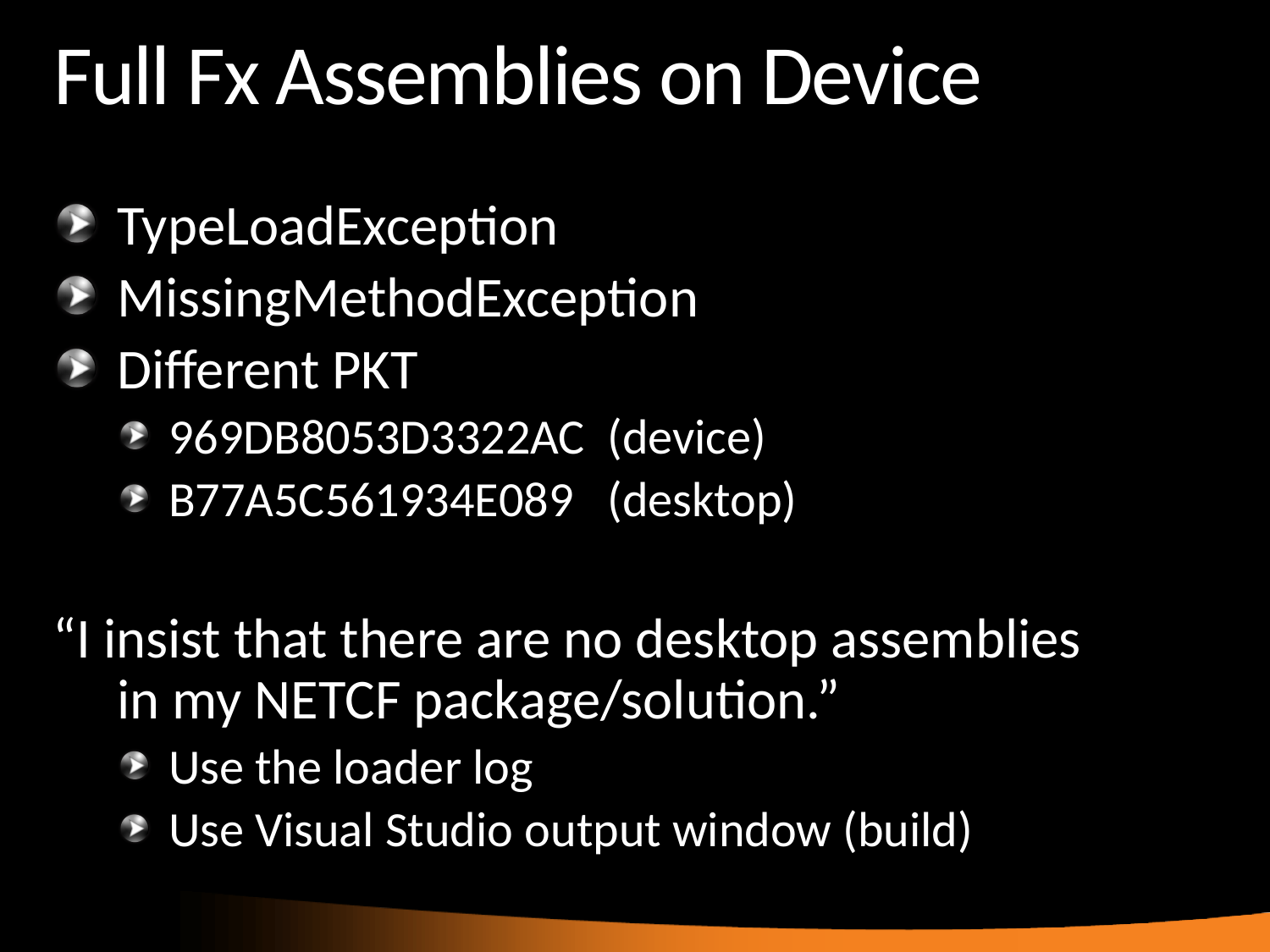

# Full Fx Assemblies on Device
TypeLoadException
MissingMethodException
Different PKT
969DB8053D3322AC  (device)
B77A5C561934E089   (desktop)

“I insist that there are no desktop assemblies
in my NETCF package/solution.”
Use the loader log
Use Visual Studio output window (build)